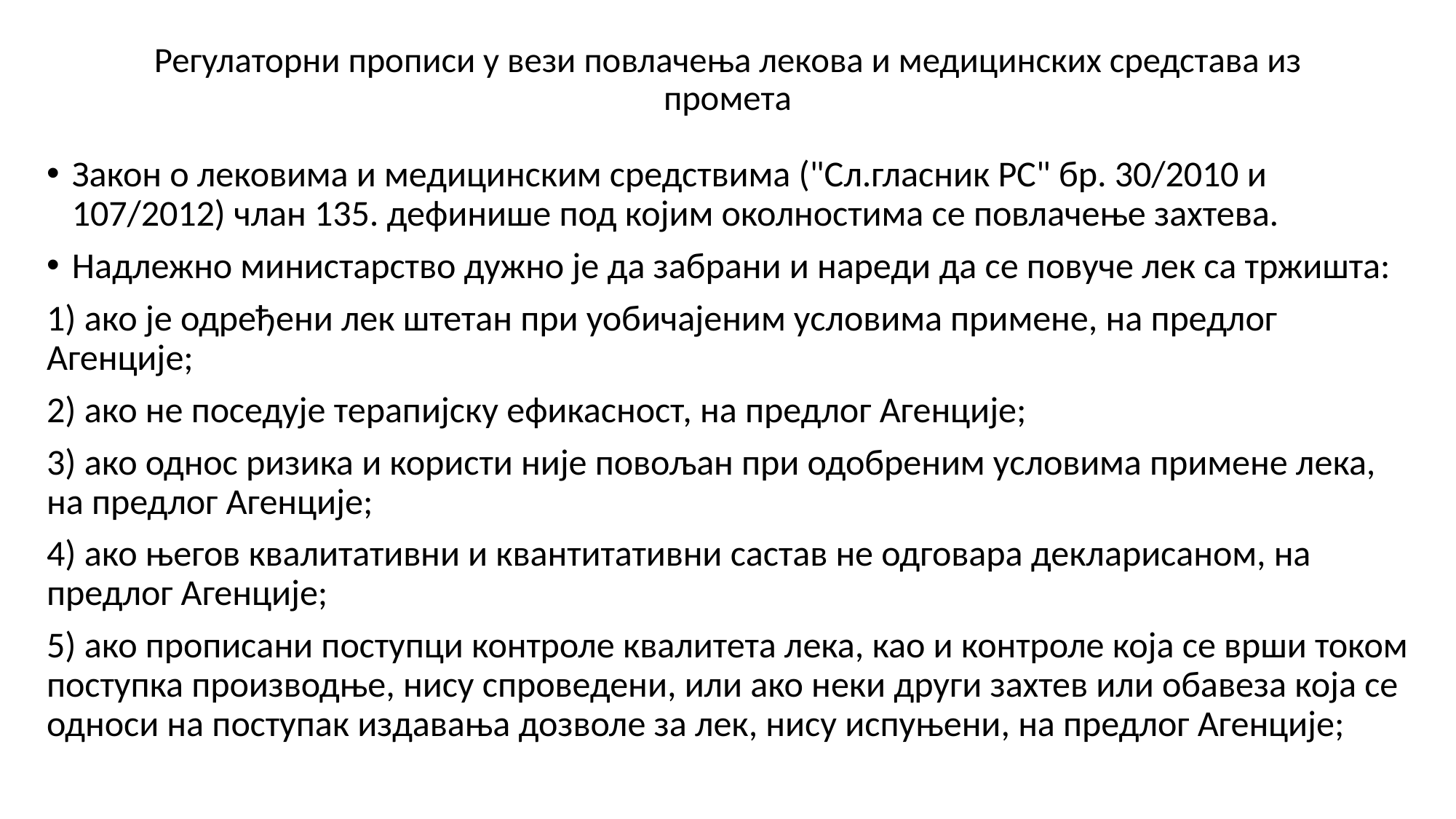

# Регулаторни прописи у вези повлачења лекова и медицинских средстава из промета
Закон о лековима и медицинским средствима ("Сл.гласник РС" бр. 30/2010 и 107/2012) члан 135. дефинише под којим околностима се повлачење захтева.
Надлежно министарство дужно је да забрани и нареди да се повуче лек са тржишта:
1) ако је одређени лек штетан при уобичајеним условима примене, на предлог Агенције;
2) ако не поседује терапијску ефикасност, на предлог Агенције;
3) ако однос ризика и користи није повољан при одобреним условима примене лека, на предлог Агенције;
4) ако његов квалитативни и квантитативни састав не одговара декларисаном, на предлог Агенције;
5) ако прописани поступци контроле квалитета лека, као и контроле која се врши током поступка производње, нису спроведени, или ако неки други захтев или обавеза која се односи на поступак издавања дозволе за лек, нису испуњени, на предлог Агенције;